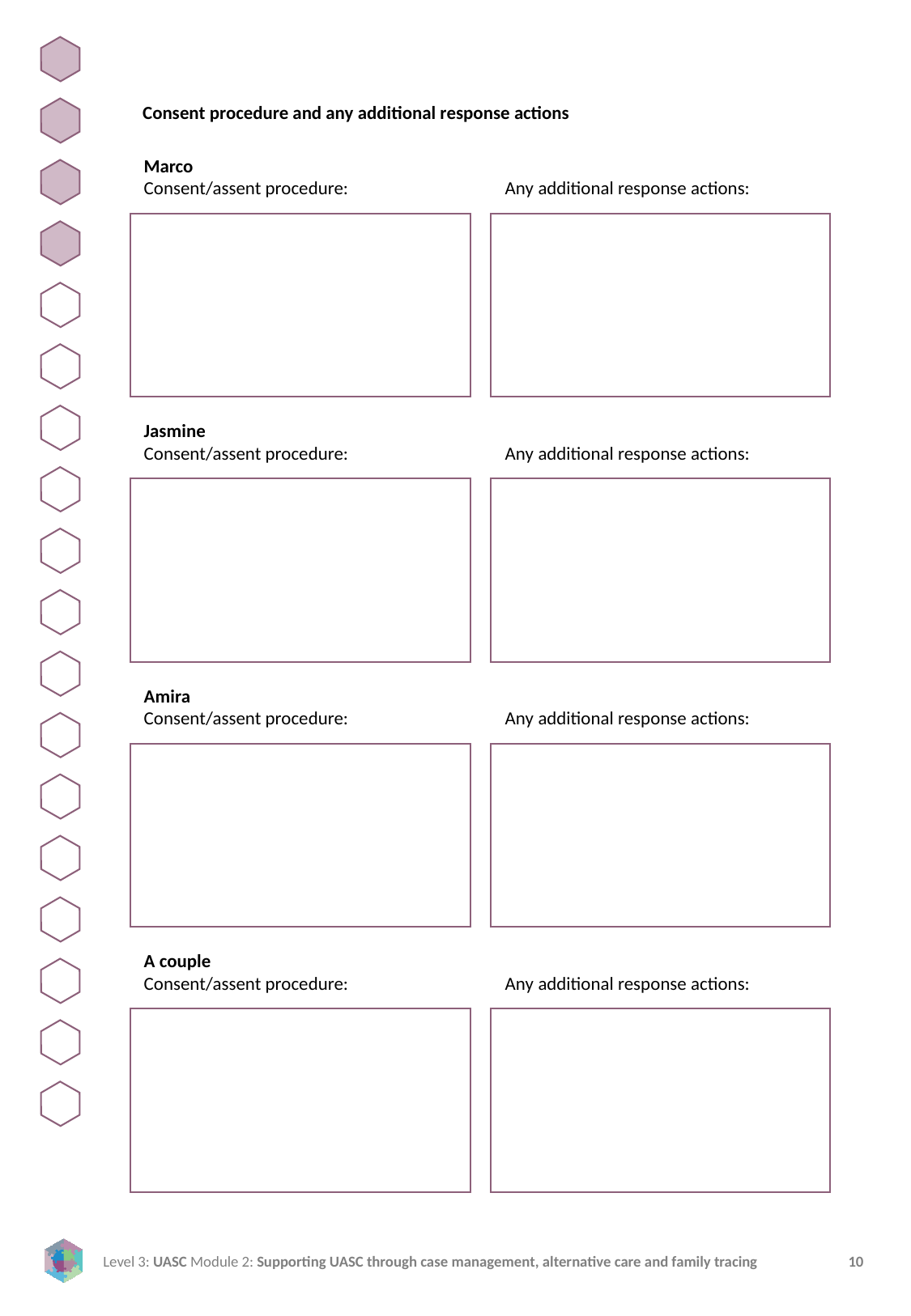

Consent procedure and any additional response actions

Marco
Consent/assent procedure:

Any additional response actions:

Jasmine
Consent/assent procedure:

Any additional response actions:

Amira
Consent/assent procedure:

Any additional response actions:

A couple
Consent/assent procedure:

Any additional response actions: